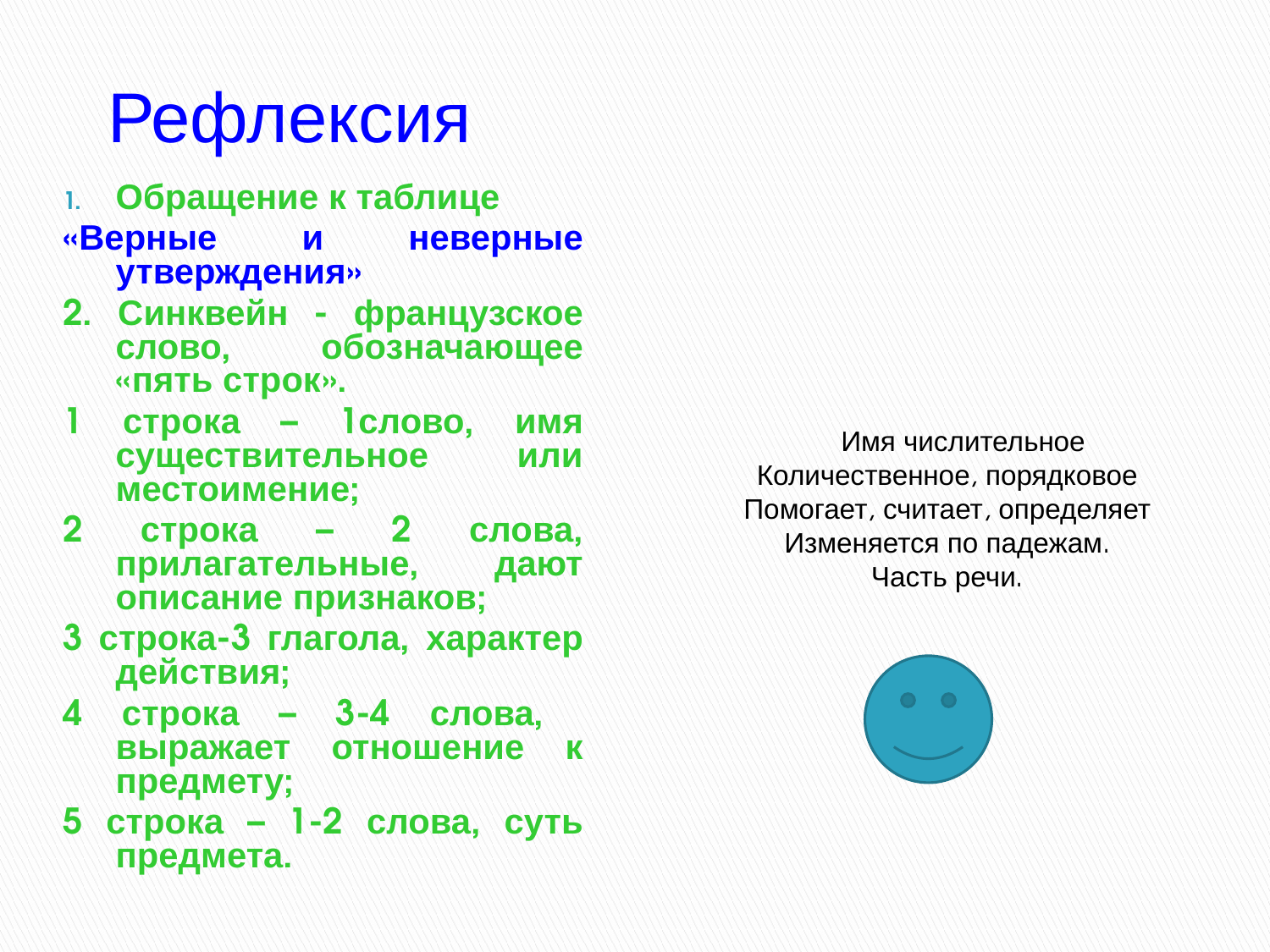

Рефлексия
Обращение к таблице
«Верные и неверные утверждения»
2. Синквейн - французское слово, обозначающее «пять строк».
1 строка – 1слово, имя существительное или местоимение;
2 строка – 2 слова, прилагательные, дают описание признаков;
3 строка-3 глагола, характер действия;
4 строка – 3-4 слова,  выражает отношение к предмету;
5 строка – 1-2 слова, суть предмета.

    Имя числительное
Количественное, порядковое
Помогает, считает, определяет
Изменяется по падежам.
Часть речи.